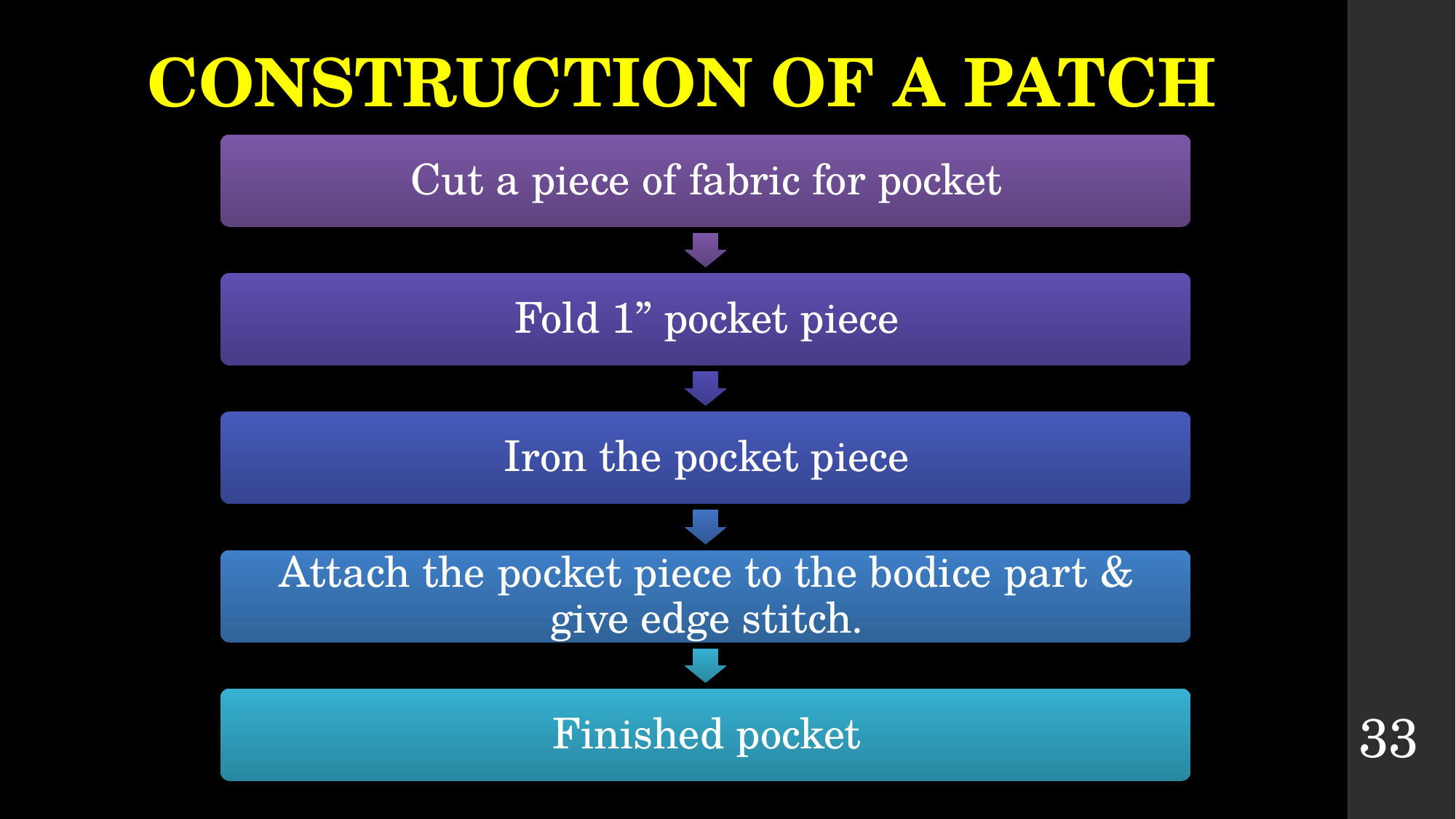

# CONSTRUCTION OF A PATCH POCKET
Cut a piece of fabric for pocket

Fold 1” pocket piece

Iron the pocket piece

Attach the pocket piece to the bodice part & give edge stitch.

Finished pocket
33